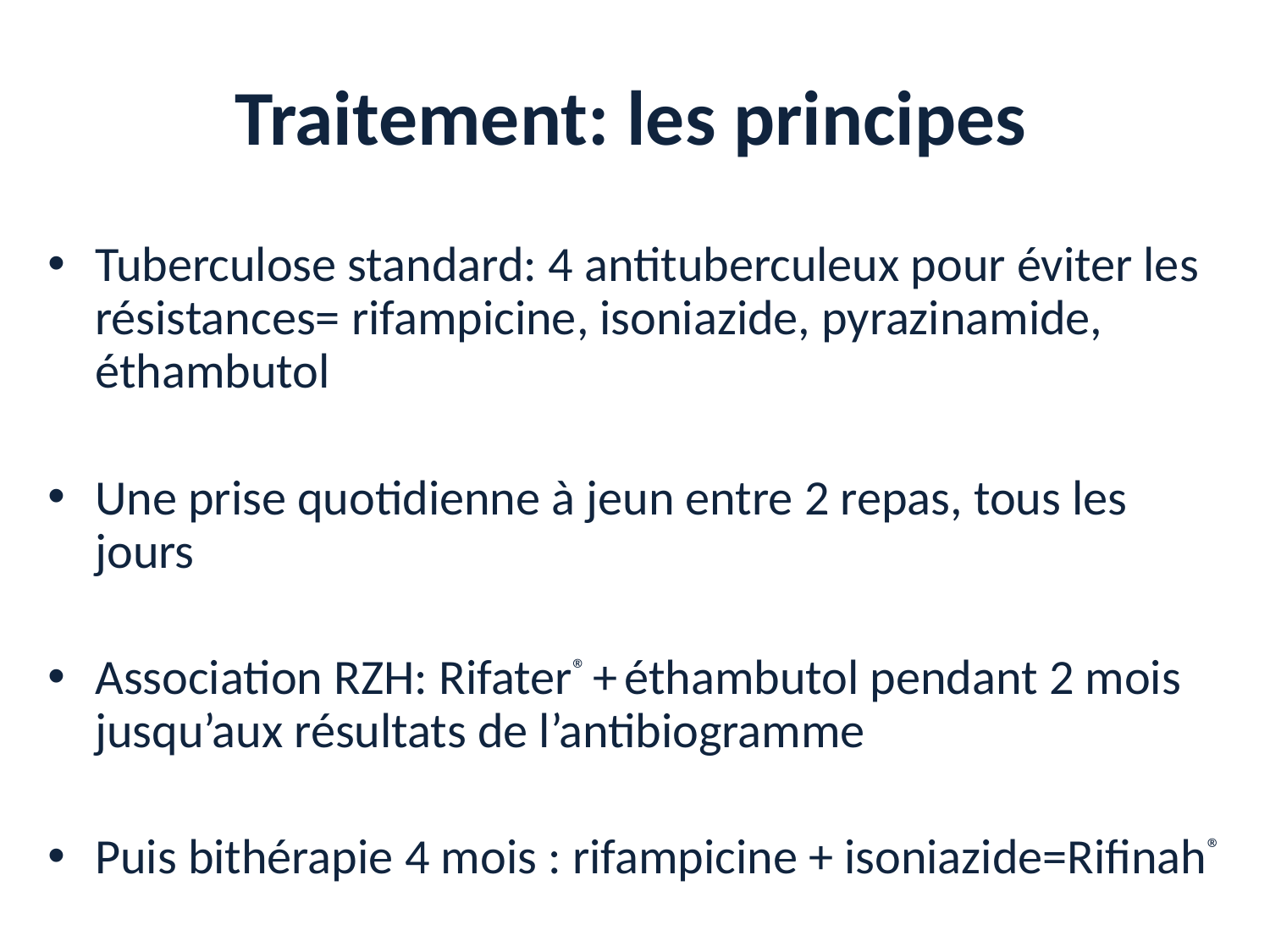

# Traitement: les principes
Tuberculose standard: 4 antituberculeux pour éviter les résistances= rifampicine, isoniazide, pyrazinamide, éthambutol

Une prise quotidienne à jeun entre 2 repas, tous les jours

Association RZH: Rifater® + éthambutol pendant 2 mois jusqu’aux résultats de l’antibiogramme

Puis bithérapie 4 mois : rifampicine + isoniazide=Rifinah®